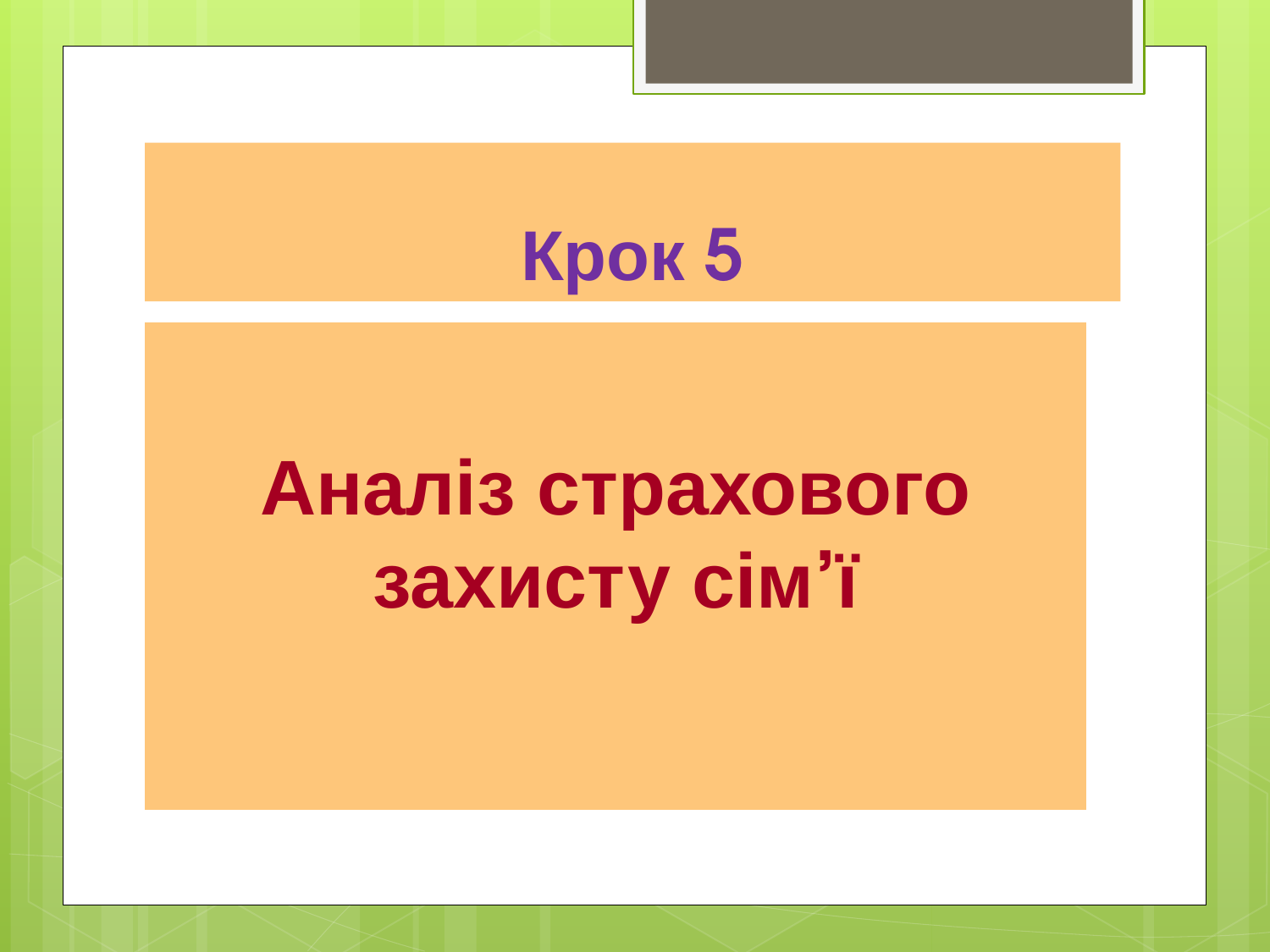

# Крок 5

Аналіз страхового захисту сім’ї